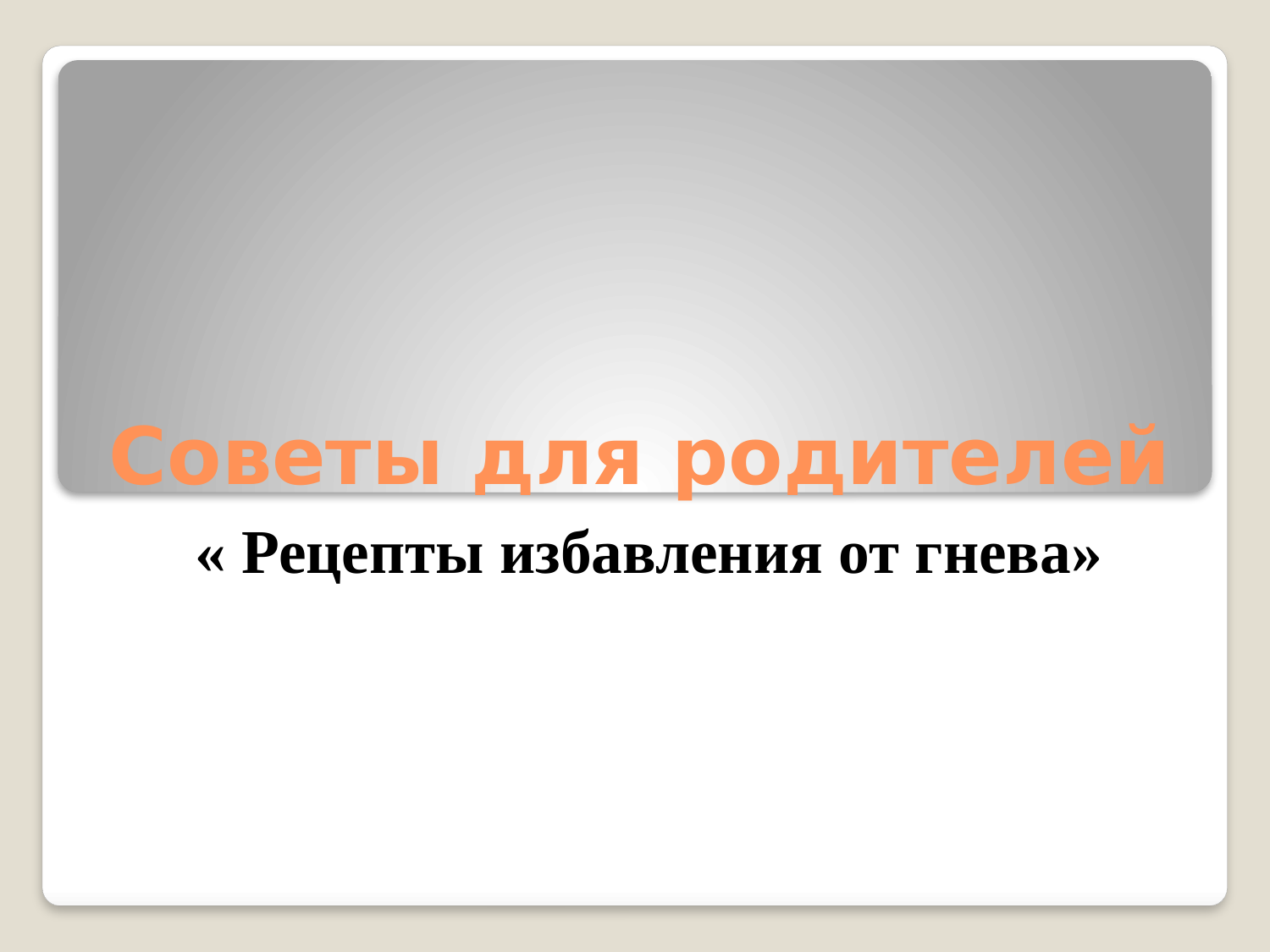

# Советы для родителей
« Рецепты избавления от гнева»